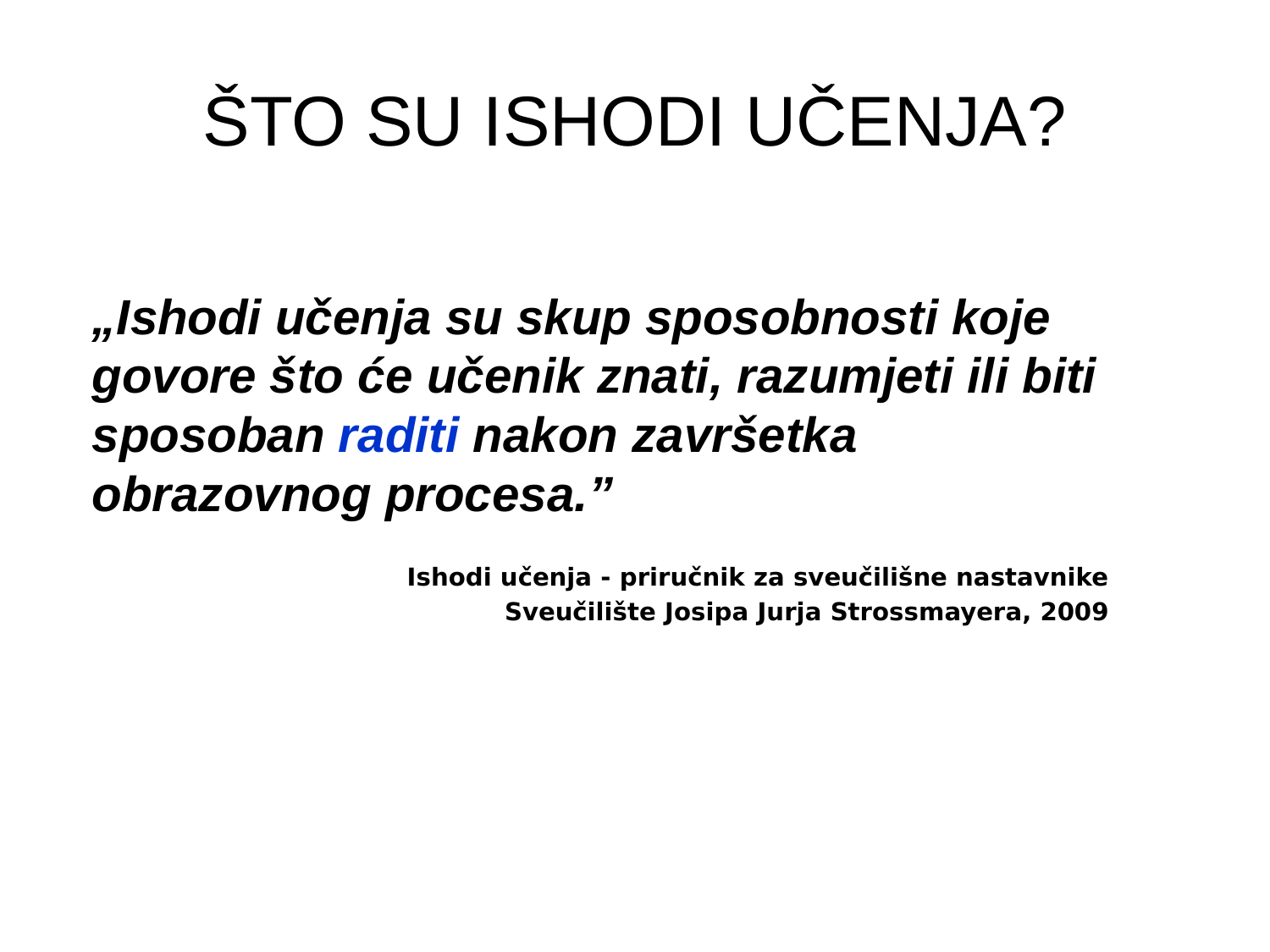

# ŠTO SU ISHODI UČENJA?

„Ishodi učenja su skup sposobnosti koje govore što će učenik znati, razumjeti ili biti sposoban raditi nakon završetka obrazovnog procesa.”

Ishodi učenja - priručnik za sveučilišne nastavnike
Sveučilište Josipa Jurja Strossmayera, 2009